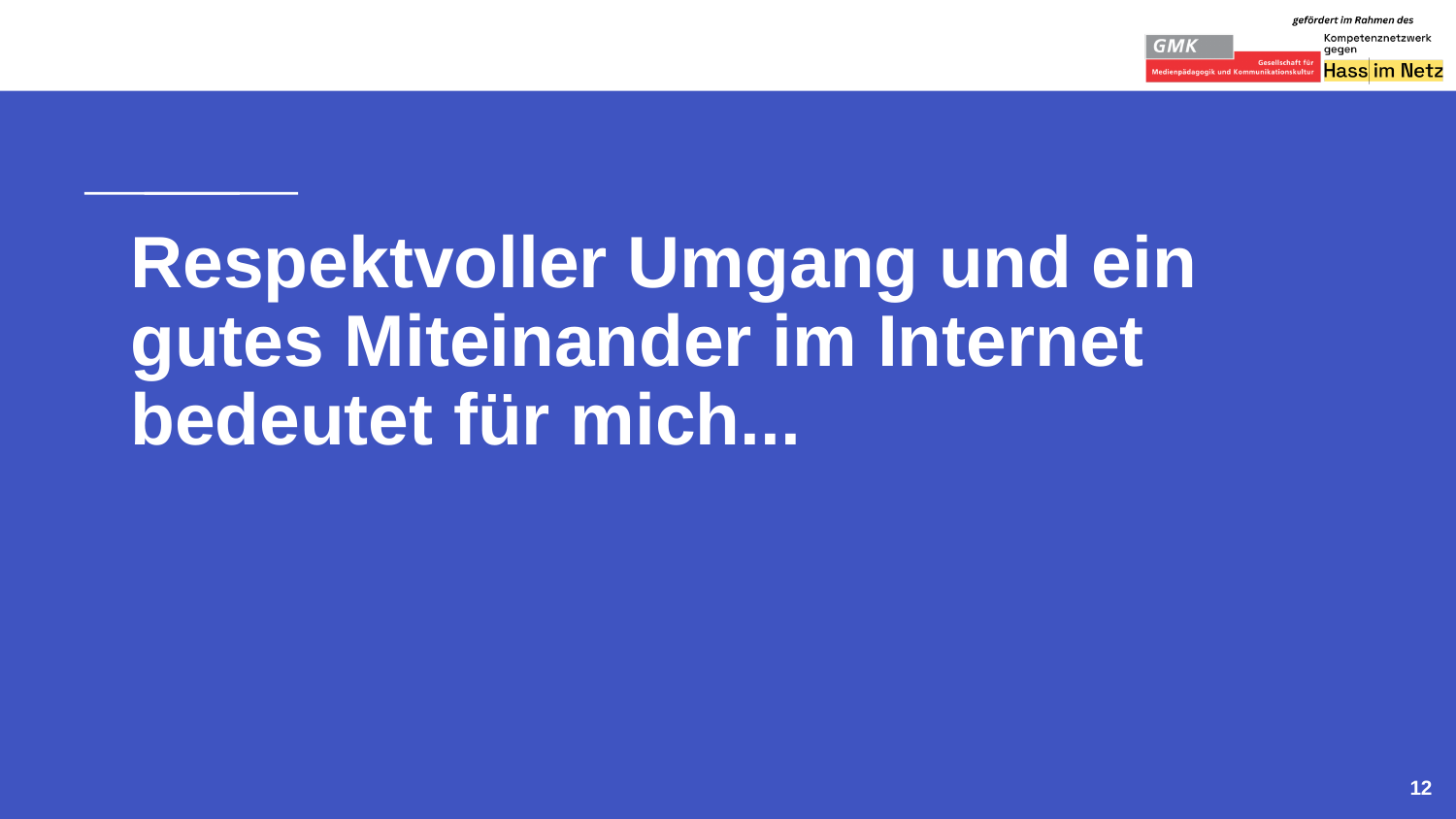

# Respektvoller Umgang und ein gutes Miteinander im Internet bedeutet für mich...
12